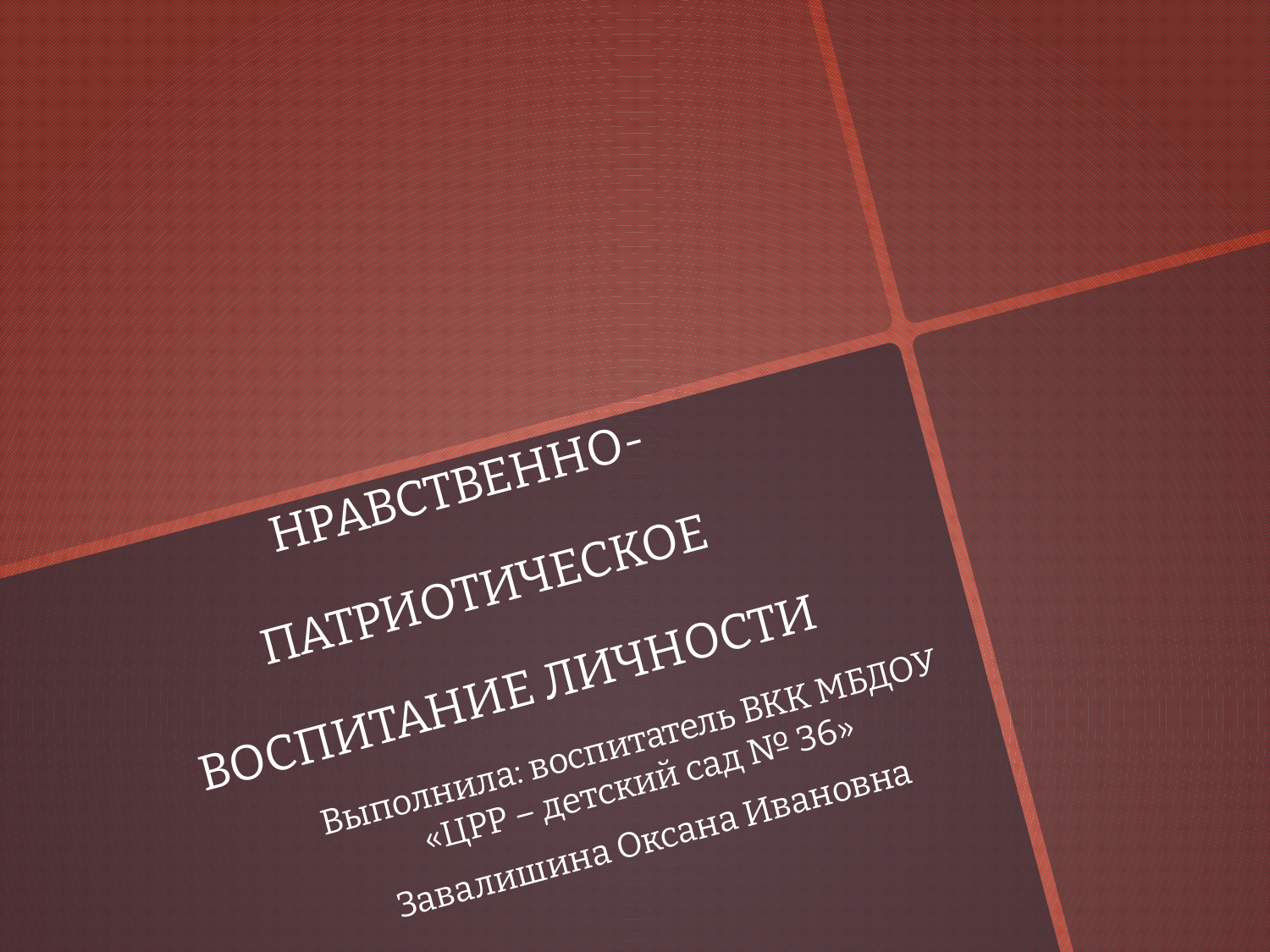

# НРАВСТВЕННО-ПАТРИОТИЧЕСКОЕ ВОСПИТАНИЕ ЛИЧНОСТИ
Выполнила: воспитатель ВКК МБДОУ «ЦРР – детский сад № 36»
Завалишина Оксана Ивановна